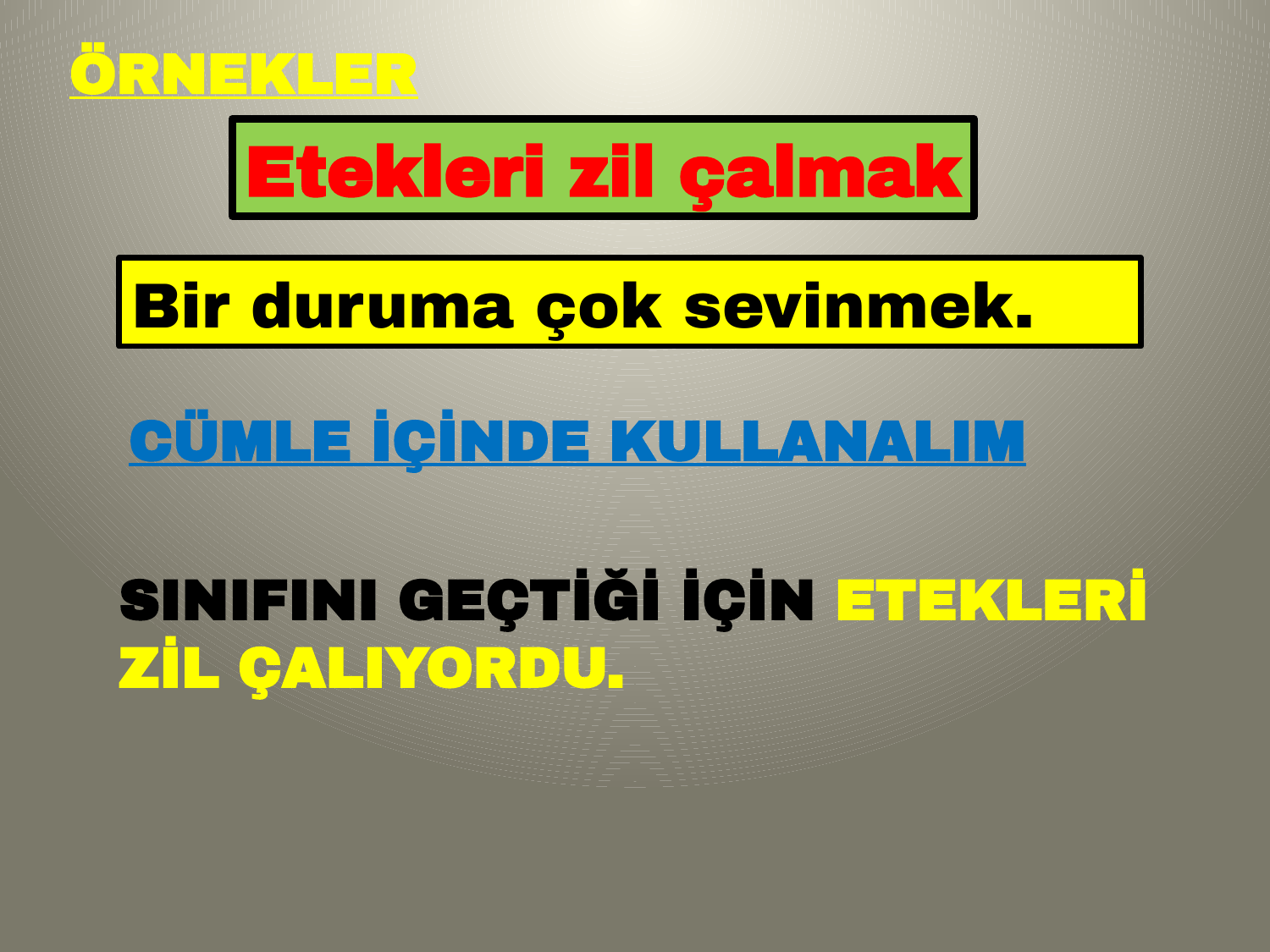

ÖRNEKLER

Etekleri zil çalmak
Bir duruma çok sevinmek.
    CÜMLE İÇİNDE KULLANALIM

    SINIFINI GEÇTİĞİ İÇİN ETEKLERİ
   ZİL ÇALIYORDU.